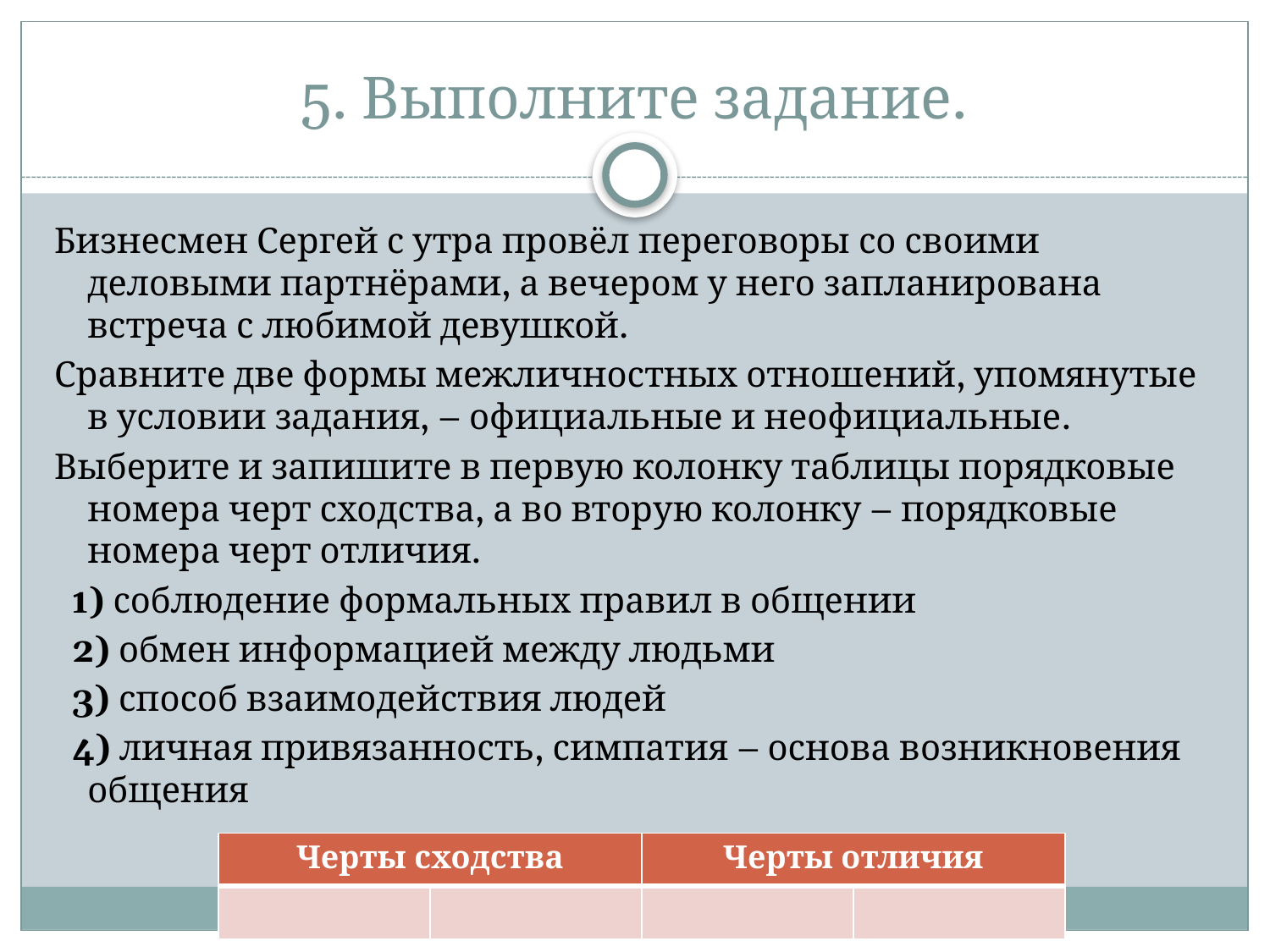

# 5. Выполните задание.
Бизнесмен Сергей с утра провёл переговоры со своими деловыми партнёрами, а вечером у него запланирована встреча с любимой девушкой.
Сравните две формы межличностных отношений, упомянутые в условии задания, – официальные и неофициальные.
Выберите и запишите в первую колонку таблицы порядковые номера черт сходства, а во вторую колонку – порядковые номера черт отличия.
  1) соблюдение формальных правил в общении
  2) обмен информацией между людьми
  3) способ взаимодействия людей
  4) личная привязанность, симпатия – основа возникновения общения

| Черты сходства |  | Черты отличия |  |
| --- | --- | --- | --- |
|  |  |  |  |